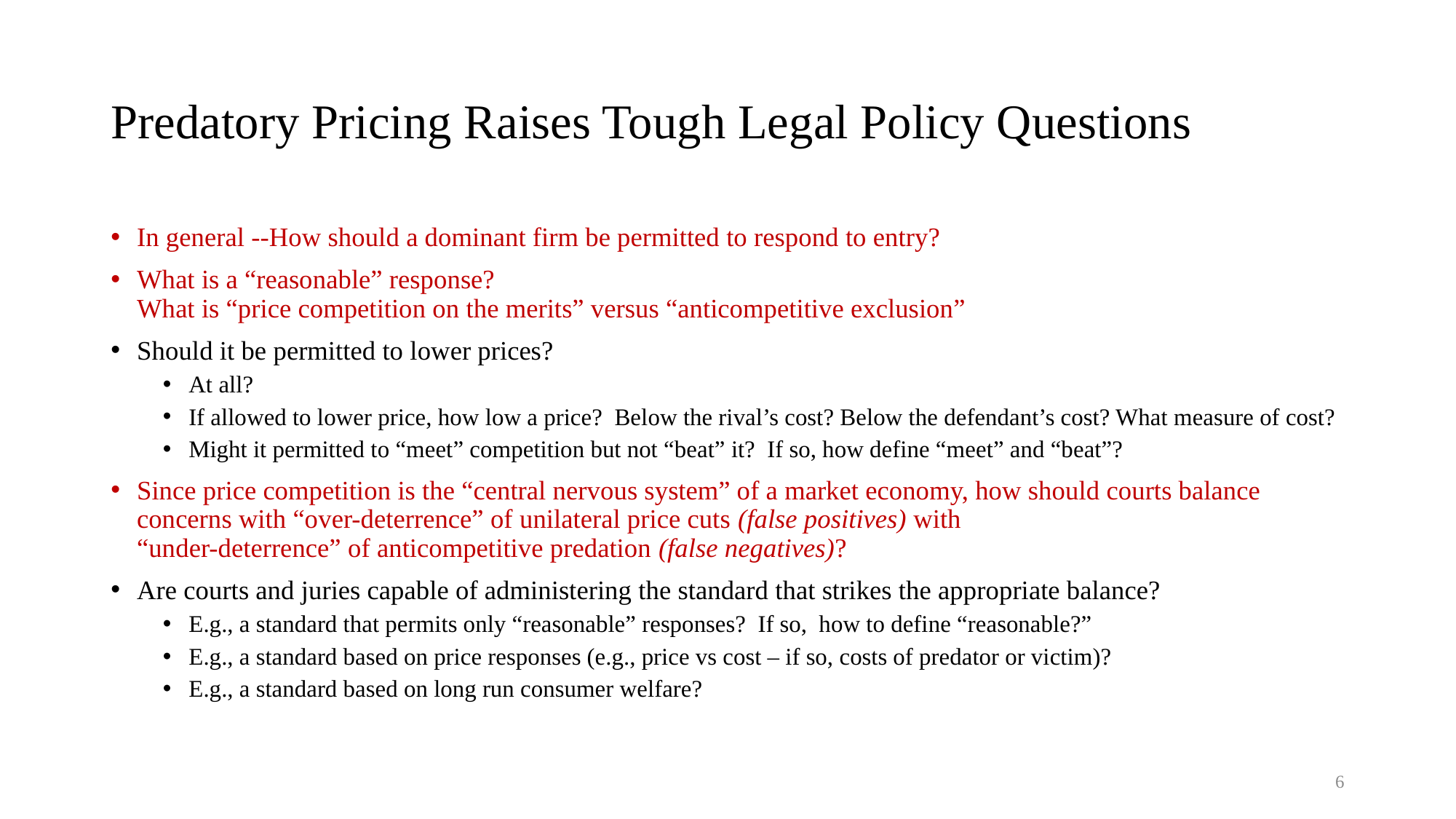

# Predatory Pricing Raises Tough Legal Policy Questions
In general --How should a dominant firm be permitted to respond to entry?
What is a “reasonable” response?
What is “price competition on the merits” versus “anticompetitive exclusion”
Should it be permitted to lower prices?
At all?
If allowed to lower price, how low a price?  Below the rival’s cost? Below the defendant’s cost? What measure of cost?
Might it permitted to “meet” competition but not “beat” it?  If so, how define “meet” and “beat”?
Since price competition is the “central nervous system” of a market economy, how should courts balance concerns with “over-deterrence” of unilateral price cuts (false positives) with
“under-deterrence” of anticompetitive predation (false negatives)?
Are courts and juries capable of administering the standard that strikes the appropriate balance?
E.g., a standard that permits only “reasonable” responses?  If so,  how to define “reasonable?”
E.g., a standard based on price responses (e.g., price vs cost – if so, costs of predator or victim)?
E.g., a standard based on long run consumer welfare?
6